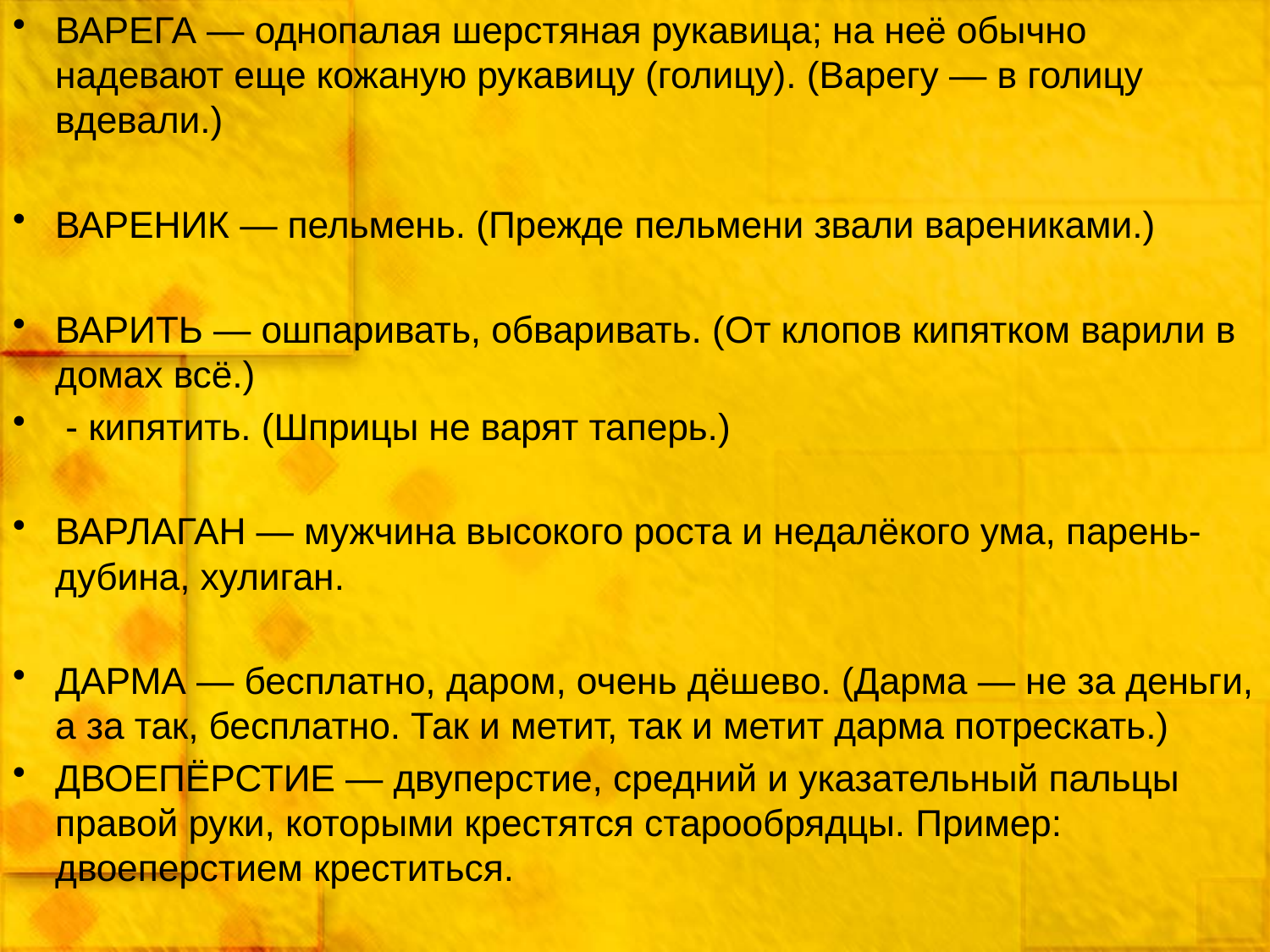

ВАРЕГА — однопалая шерстяная рукавица; на неё обычно надевают еще кожаную рукавицу (голицу). (Варегу — в голицу вдевали.)

ВАРЕНИК — пельмень. (Прежде пельмени звали варениками.)

ВАРИТЬ — ошпаривать, обваривать. (От клопов кипятком варили в домах всё.)
 - кипятить. (Шприцы не варят таперь.)

ВАРЛАГАН — мужчина высокого роста и недалёкого ума, парень-дубина, хулиган.

ДАРМА — бесплатно, даром, очень дёшево. (Дарма — не за деньги, а за так, бесплатно. Так и метит, так и метит дарма потрескать.)
ДВОЕПЁРСТИЕ — двуперстие, средний и указательный пальцы правой руки, которыми крестятся старообрядцы. Пример: двоеперстием креститься.